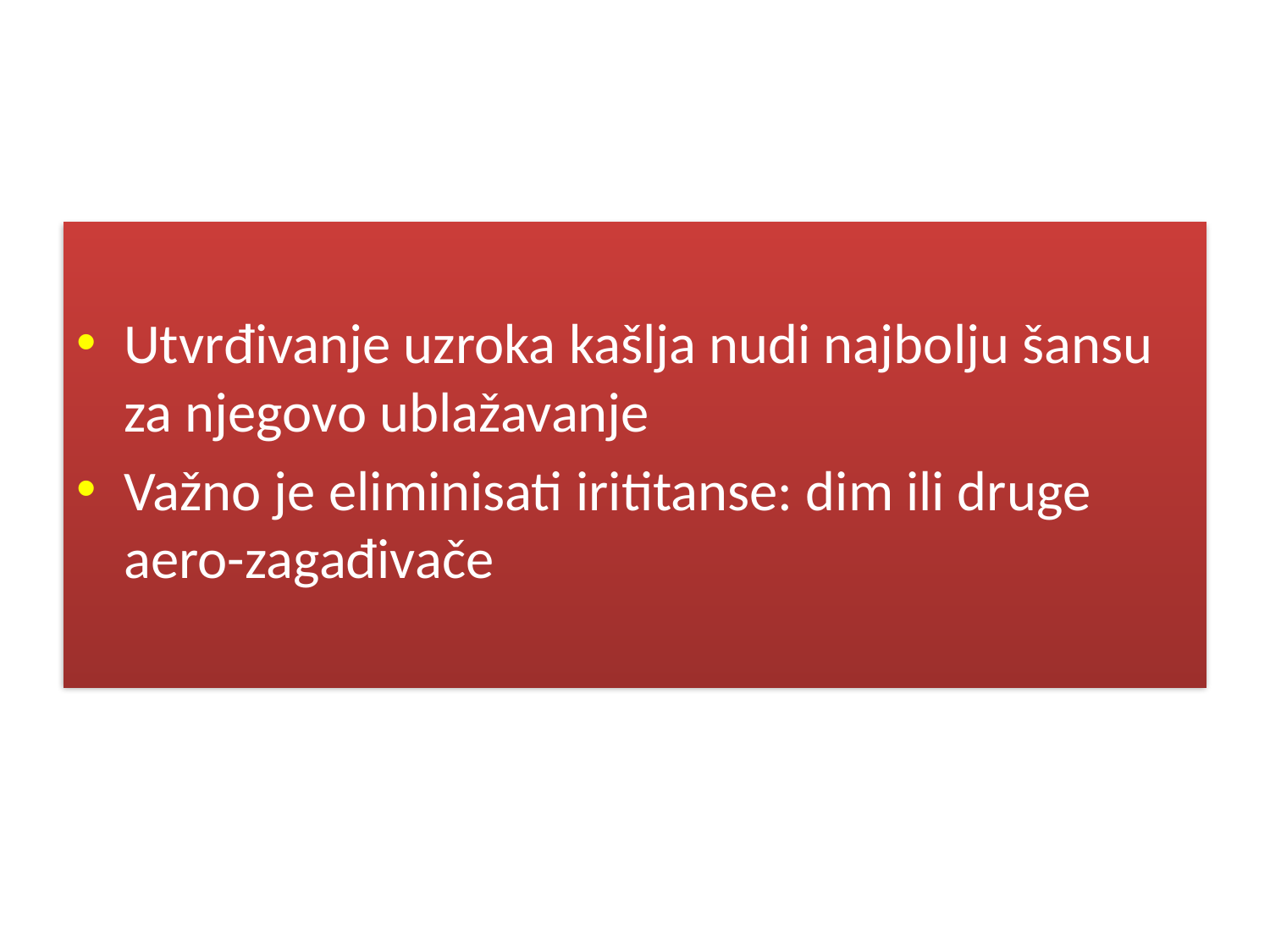

#

Utvrđivanje uzroka kašlja nudi najbolju šansu za njegovo ublažavanje
Važno je eliminisati irititanse: dim ili druge aero-zagađivače